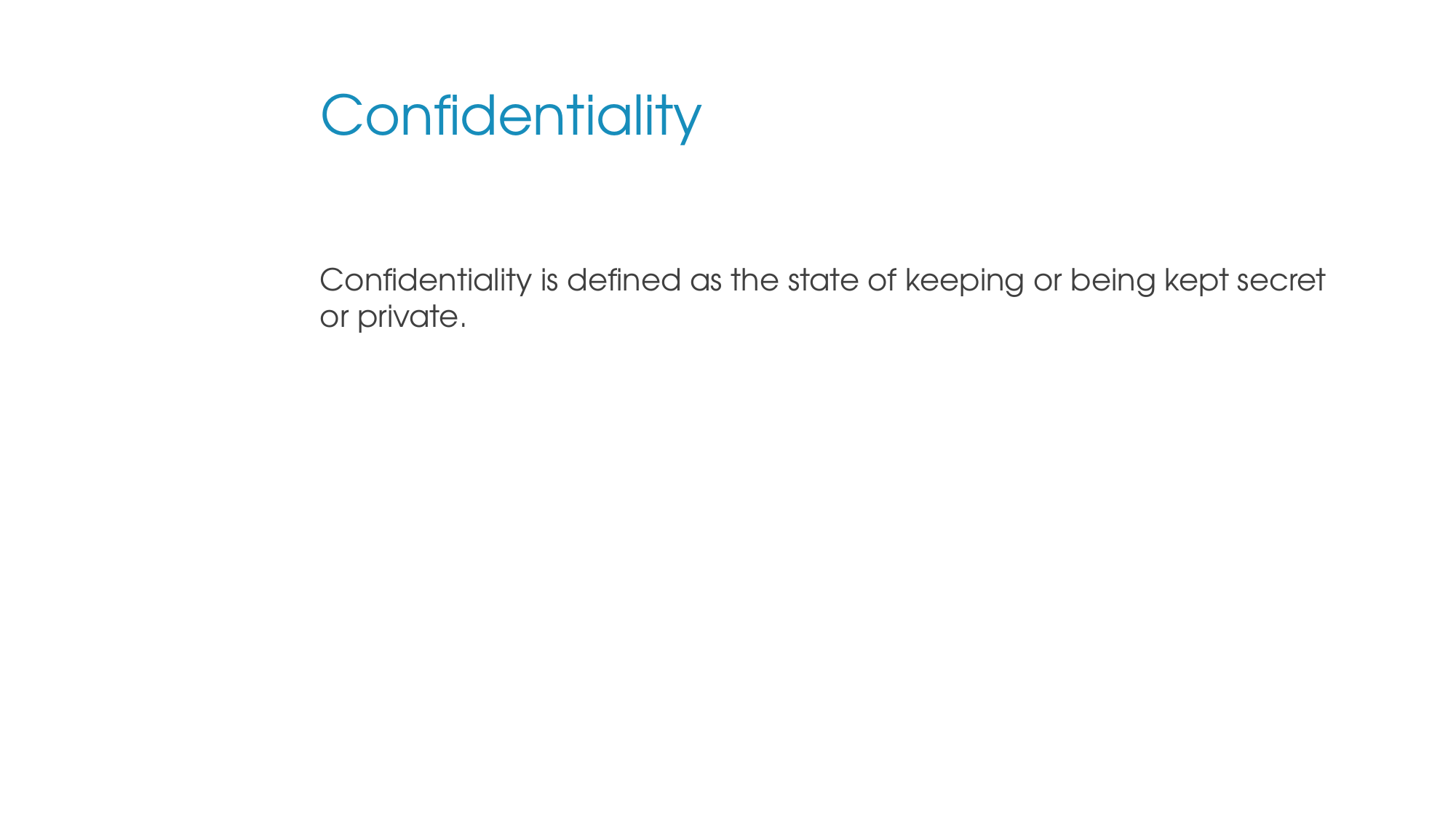

# Confidentiality
Confidentiality is defined as the state of keeping or being kept secret or private.